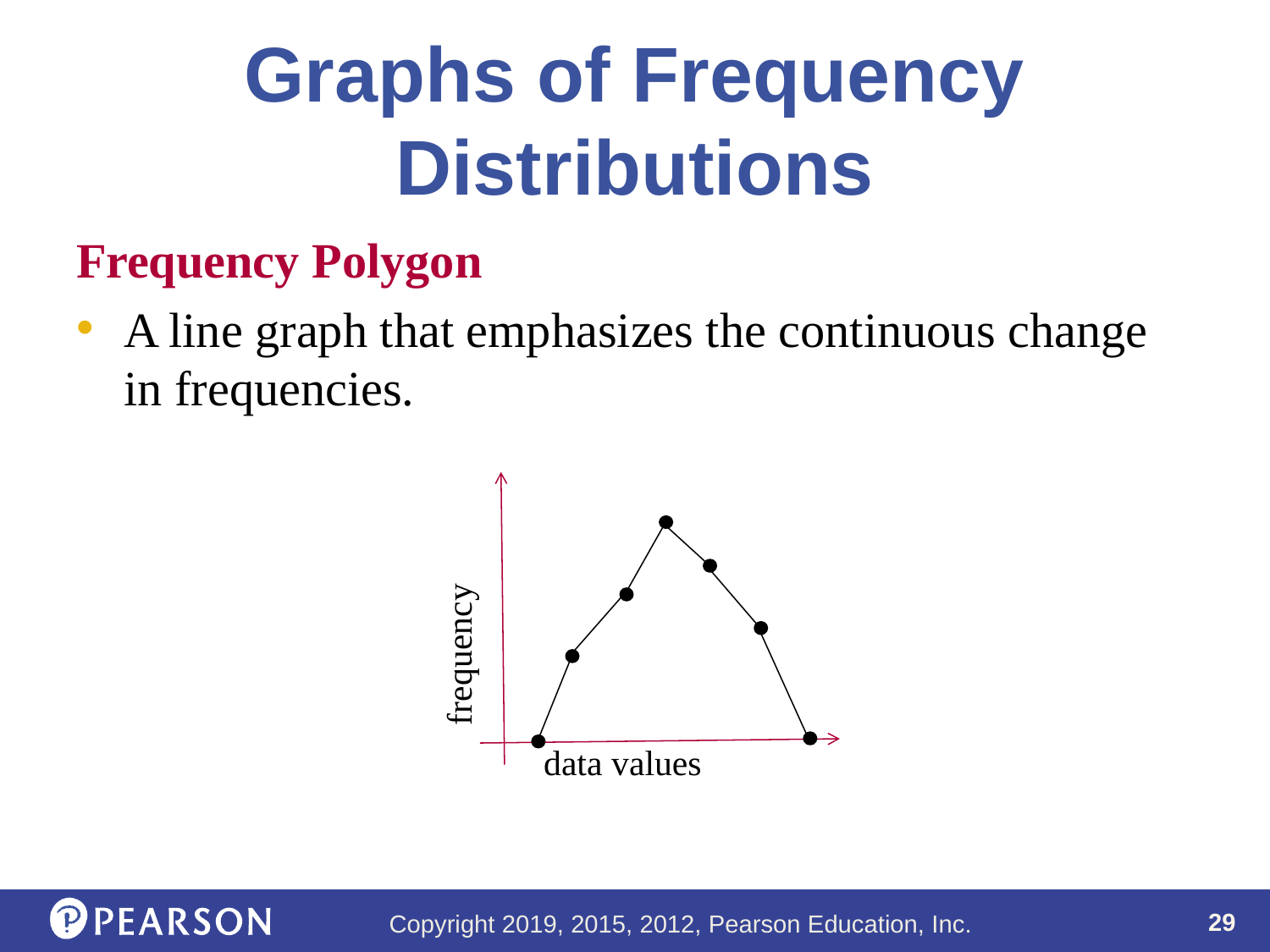

# Graphs of Frequency Distributions
Frequency Polygon
A line graph that emphasizes the continuous change in frequencies.

frequency

data values